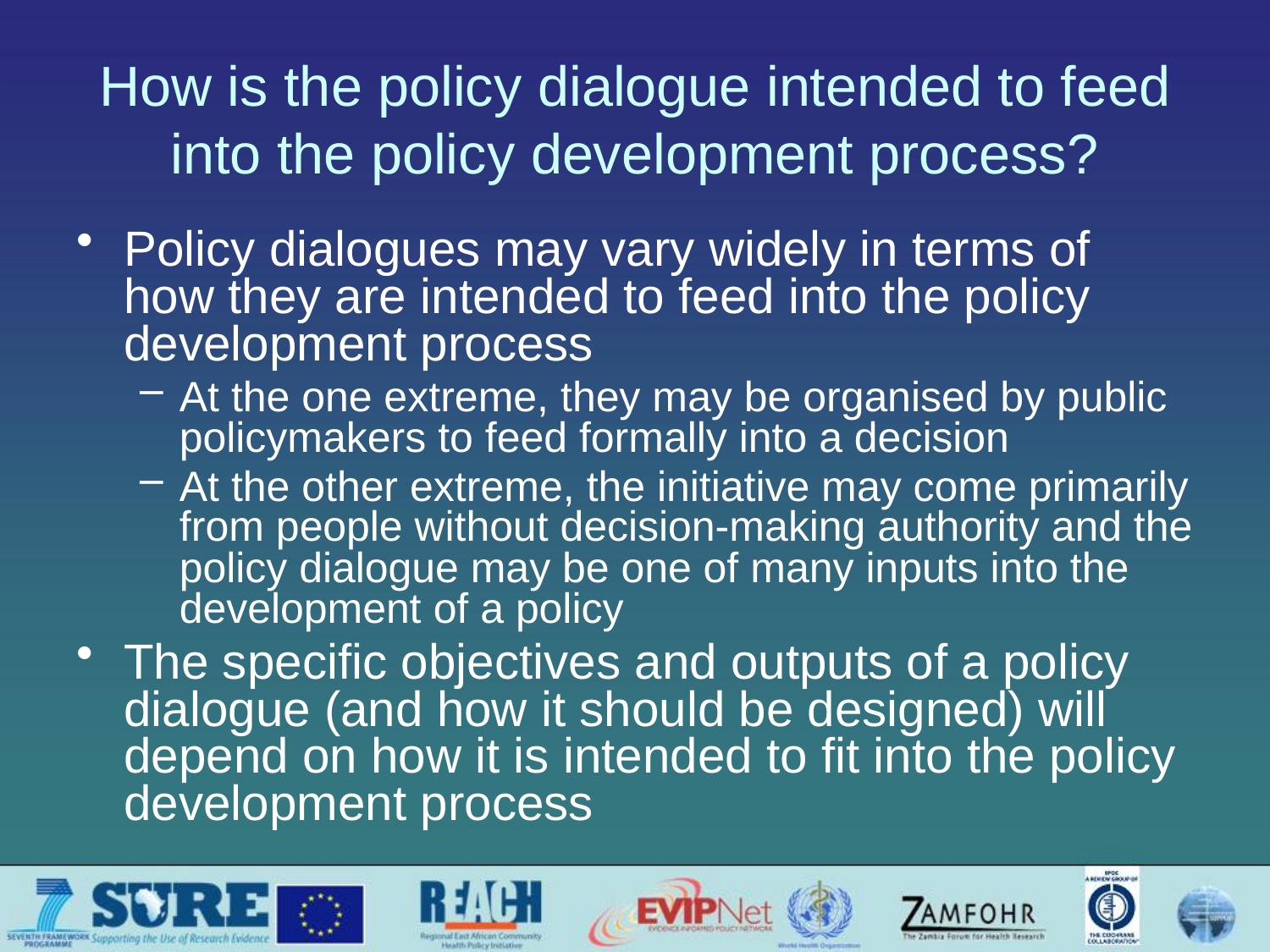

# How is the policy dialogue intended to feed into the policy development process?
Policy dialogues may vary widely in terms of how they are intended to feed into the policy development process
At the one extreme, they may be organised by public policymakers to feed formally into a decision
At the other extreme, the initiative may come primarily from people without decision-making authority and the policy dialogue may be one of many inputs into the development of a policy
The specific objectives and outputs of a policy dialogue (and how it should be designed) will depend on how it is intended to fit into the policy development process